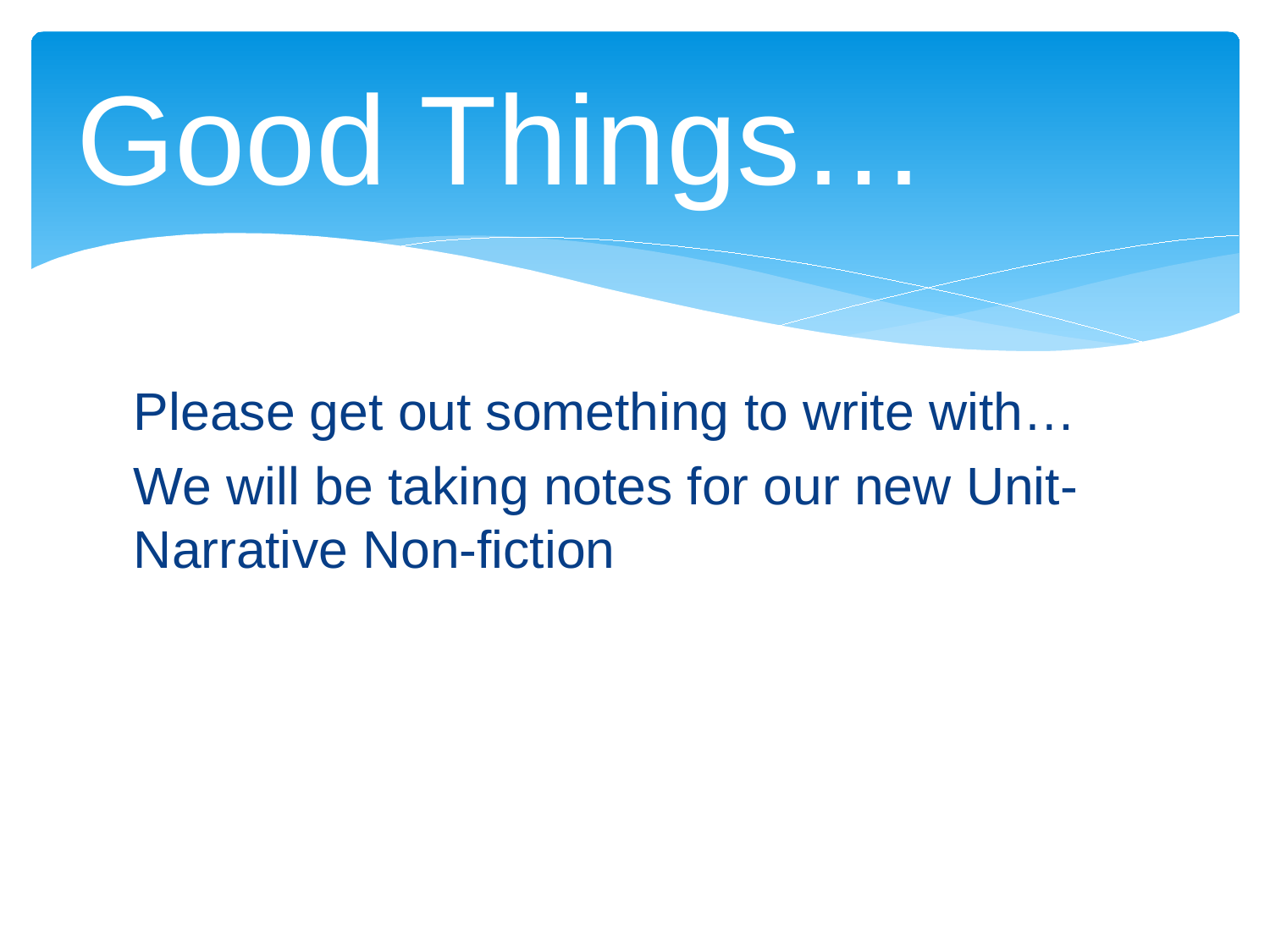

# Good Things…
Please get out something to write with…
We will be taking notes for our new Unit- Narrative Non-fiction